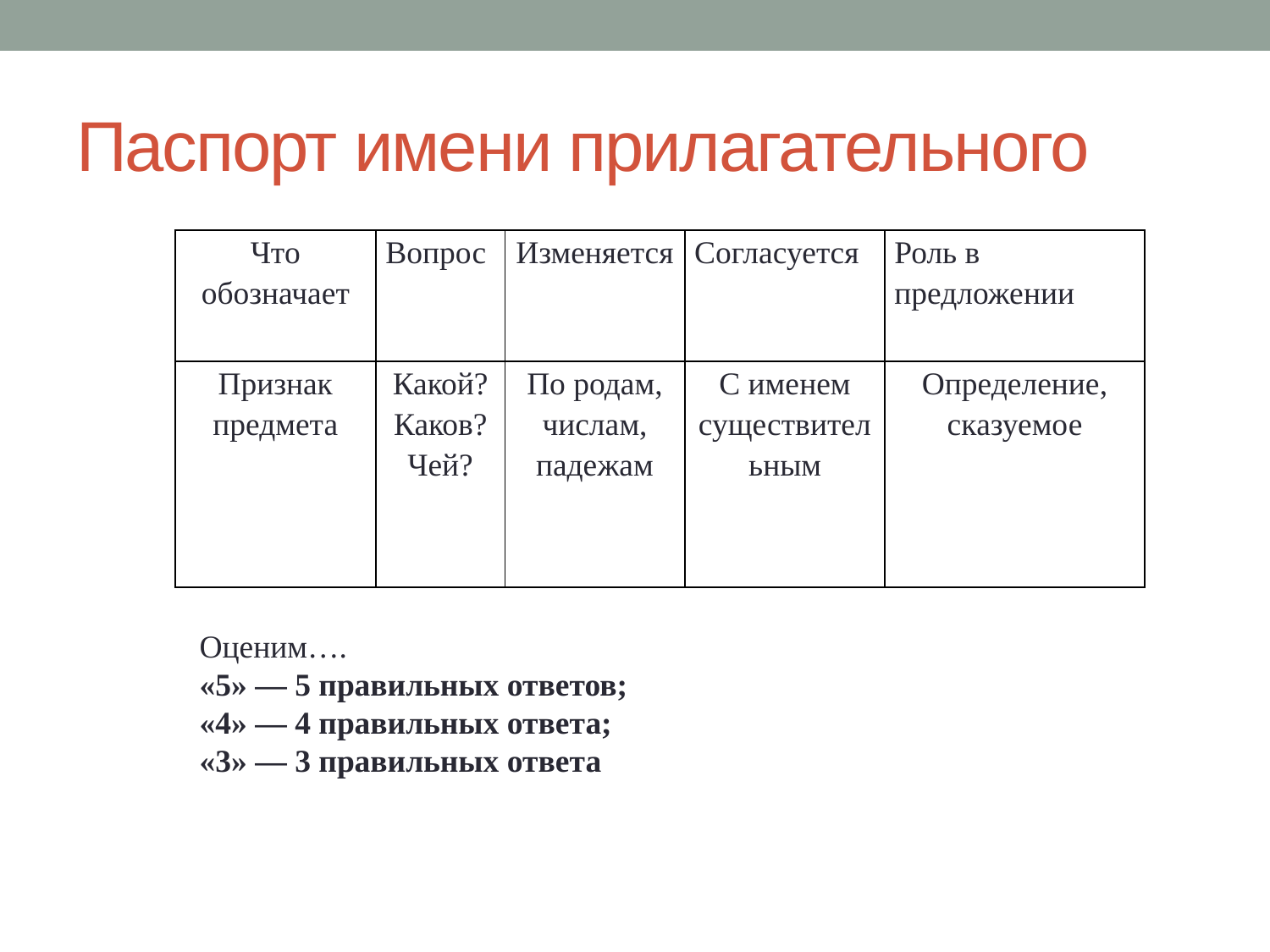

# Паспорт имени прилагательного
| Что обозначает | Вопрос | Изменяется | Согласуется | Роль в предложении |
| --- | --- | --- | --- | --- |
| Признак предмета | Какой? Каков? Чей? | По родам, числам, падежам | С именем существительным | Определение, сказуемое |
Оценим….
«5» — 5 правильных ответов;
«4» — 4 правильных ответа;
«3» — 3 правильных ответа